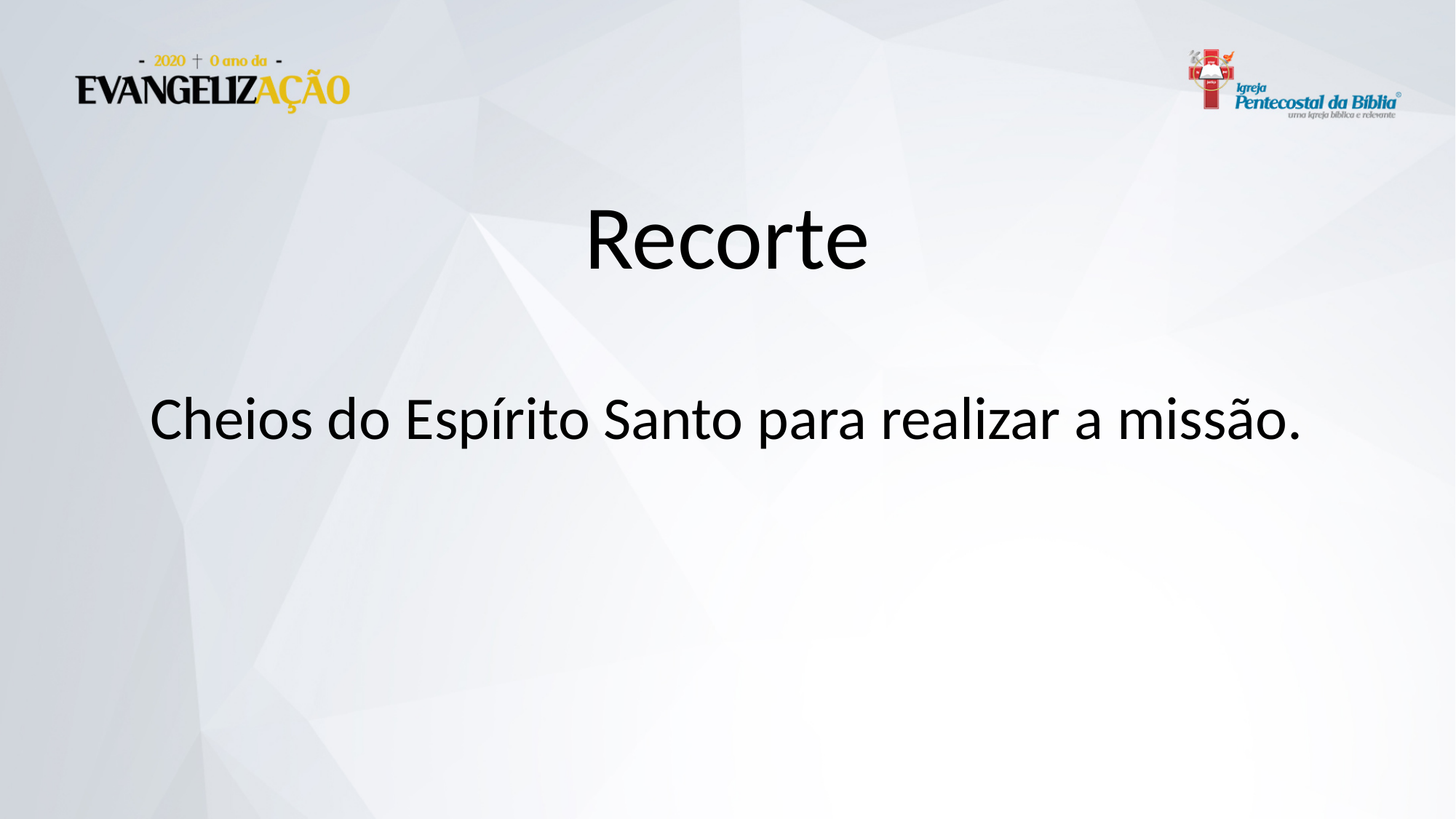

Recorte

Cheios do Espírito Santo para realizar a missão.